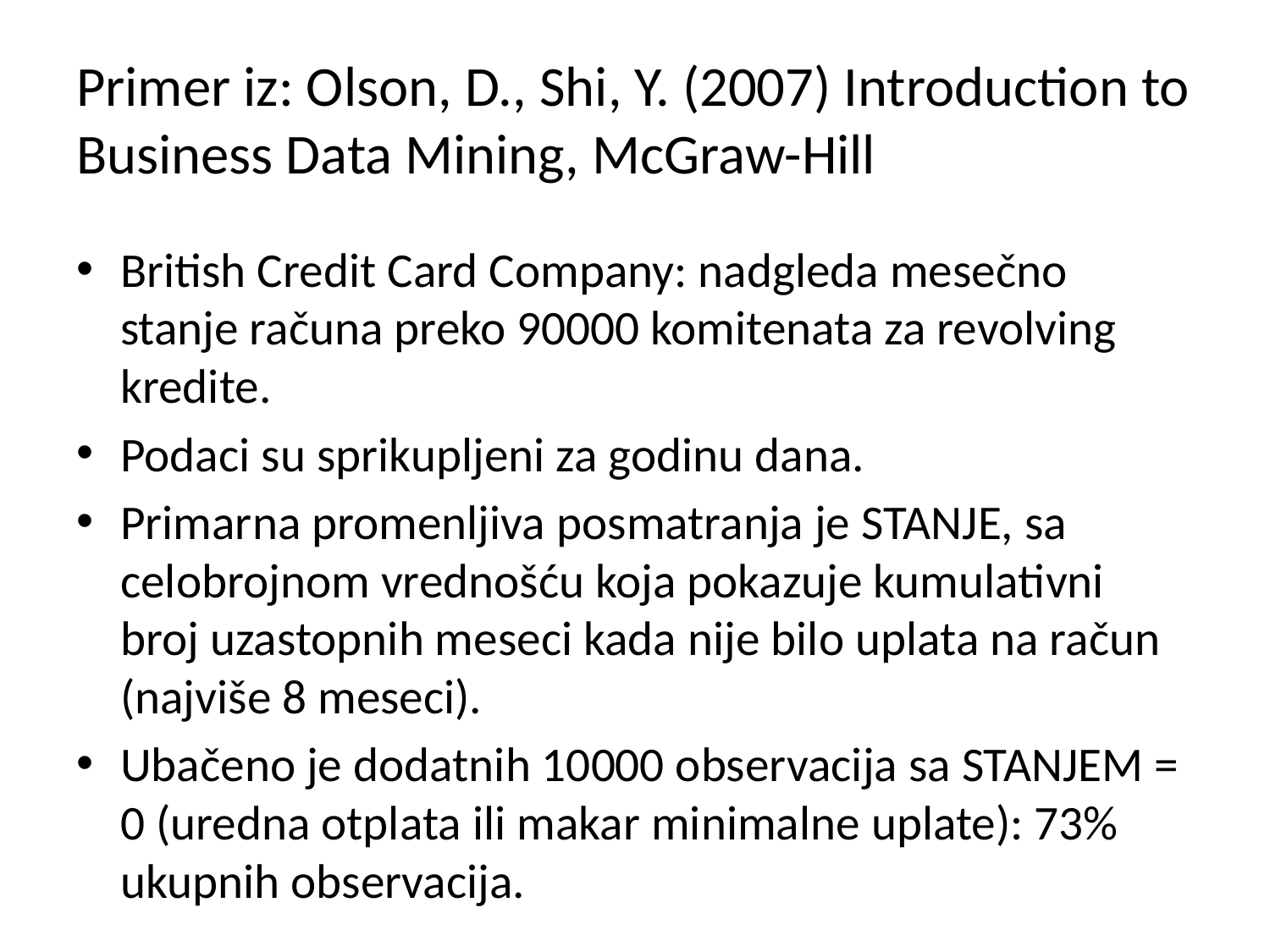

# Primer iz: Olson, D., Shi, Y. (2007) Introduction to Business Data Mining, McGraw-Hill
British Credit Card Company: nadgleda mesečno stanje računa preko 90000 komitenata za revolving kredite.
Podaci su sprikupljeni za godinu dana.
Primarna promenljiva posmatranja je STANJE, sa celobrojnom vrednošću koja pokazuje kumulativni broj uzastopnih meseci kada nije bilo uplata na račun (najviše 8 meseci).
Ubačeno je dodatnih 10000 observacija sa STANJEM = 0 (uredna otplata ili makar minimalne uplate): 73% ukupnih observacija.